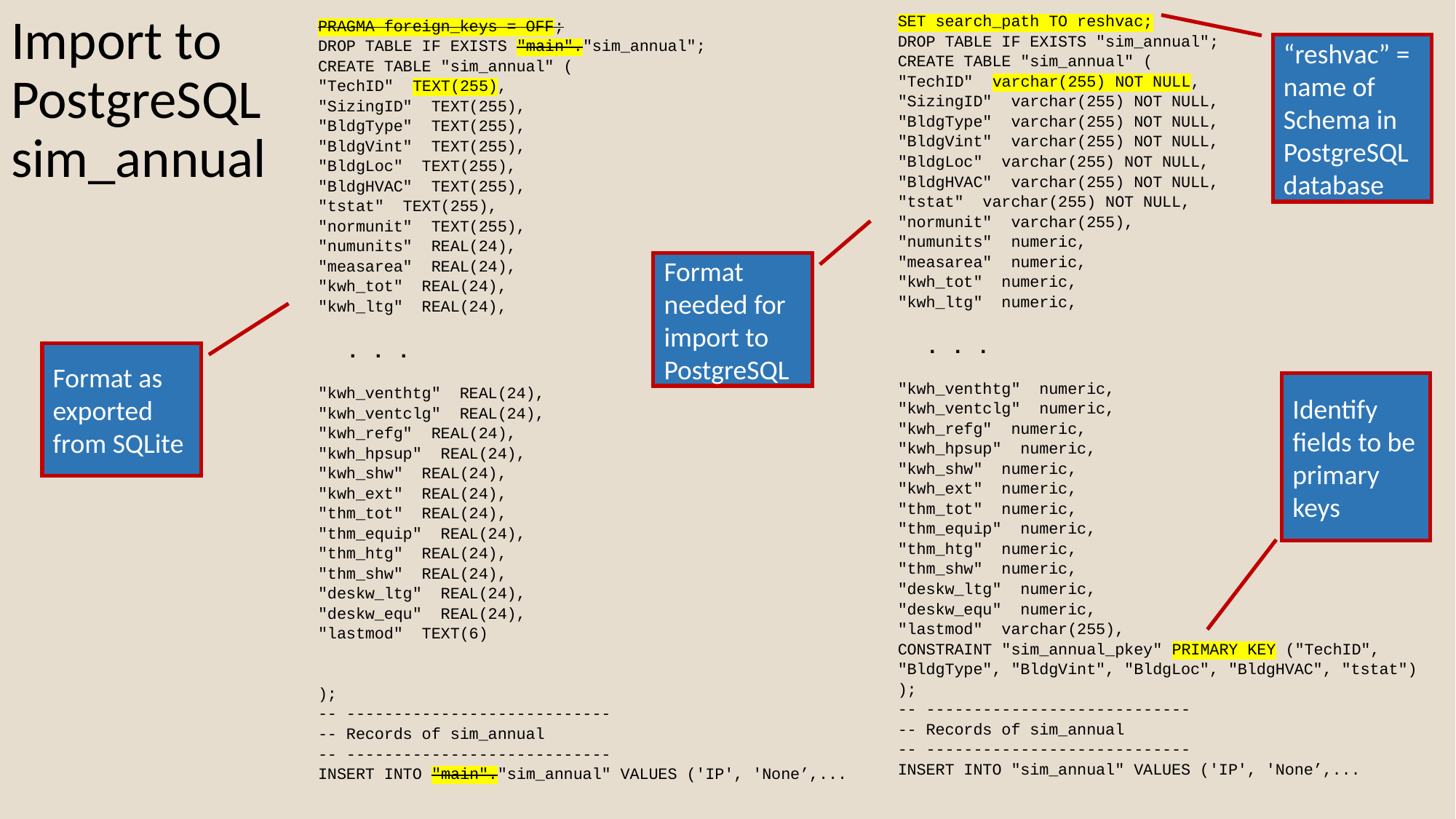

# Import to PostgreSQL sim_annual
SET search_path TO reshvac;
DROP TABLE IF EXISTS "sim_annual";
CREATE TABLE "sim_annual" (
"TechID"  varchar(255) NOT NULL,
"SizingID"  varchar(255) NOT NULL,
"BldgType"  varchar(255) NOT NULL,
"BldgVint"  varchar(255) NOT NULL,
"BldgLoc"  varchar(255) NOT NULL,
"BldgHVAC"  varchar(255) NOT NULL,
"tstat"  varchar(255) NOT NULL,
"normunit"  varchar(255),
"numunits"  numeric,
"measarea"  numeric,
"kwh_tot"  numeric,
"kwh_ltg"  numeric,

   . . .

"kwh_venthtg"  numeric,
"kwh_ventclg"  numeric,
"kwh_refg"  numeric,
"kwh_hpsup"  numeric,
"kwh_shw"  numeric,
"kwh_ext"  numeric,
"thm_tot"  numeric,
"thm_equip"  numeric,
"thm_htg"  numeric,
"thm_shw"  numeric,
"deskw_ltg"  numeric,
"deskw_equ"  numeric,
"lastmod"  varchar(255),
CONSTRAINT "sim_annual_pkey" PRIMARY KEY ("TechID", "BldgType", "BldgVint", "BldgLoc", "BldgHVAC", "tstat")
);
-- ----------------------------
-- Records of sim_annual
-- ----------------------------
INSERT INTO "sim_annual" VALUES ('IP', 'None’,...
PRAGMA foreign_keys = OFF;
DROP TABLE IF EXISTS "main"."sim_annual";
CREATE TABLE "sim_annual" (
"TechID"  TEXT(255),
"SizingID"  TEXT(255),
"BldgType"  TEXT(255),
"BldgVint"  TEXT(255),
"BldgLoc"  TEXT(255),
"BldgHVAC"  TEXT(255),
"tstat"  TEXT(255),
"normunit"  TEXT(255),
"numunits"  REAL(24),
"measarea"  REAL(24),
"kwh_tot"  REAL(24),
"kwh_ltg"  REAL(24),

   . . .

"kwh_venthtg"  REAL(24),
"kwh_ventclg"  REAL(24),
"kwh_refg"  REAL(24),
"kwh_hpsup"  REAL(24),
"kwh_shw"  REAL(24),
"kwh_ext"  REAL(24),
"thm_tot"  REAL(24),
"thm_equip"  REAL(24),
"thm_htg"  REAL(24),
"thm_shw"  REAL(24),
"deskw_ltg"  REAL(24),
"deskw_equ"  REAL(24),
"lastmod"  TEXT(6)

);
-- ----------------------------
-- Records of sim_annual
-- ----------------------------
INSERT INTO "main"."sim_annual" VALUES ('IP', 'None’,...
“reshvac” = name of Schema in PostgreSQL database
Format needed for import to PostgreSQL
Format as exported from SQLite
Identify fields to be primary keys